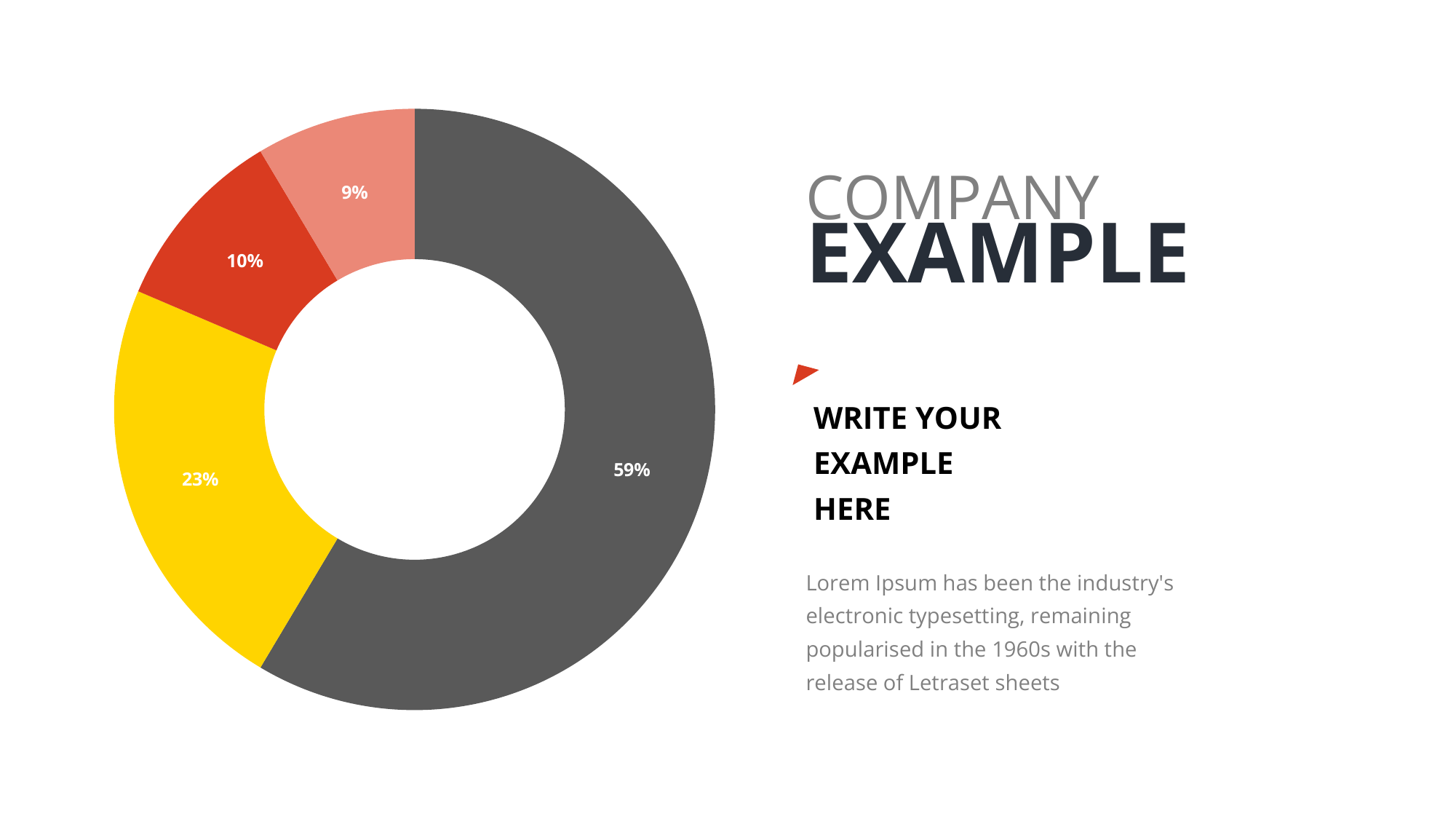

### Chart

| Category | Sales |
|---|---|
| 1st Qtr | 8.2 |
| 2nd Qtr | 3.2 |
| 3rd Qtr | 1.4 |
| 4th Qtr | 1.2 |
COMPANY
EXAMPLE

WRITE YOUR
EXAMPLE
HERE
Lorem Ipsum has been the industry's electronic typesetting, remaining popularised in the 1960s with the release of Letraset sheets